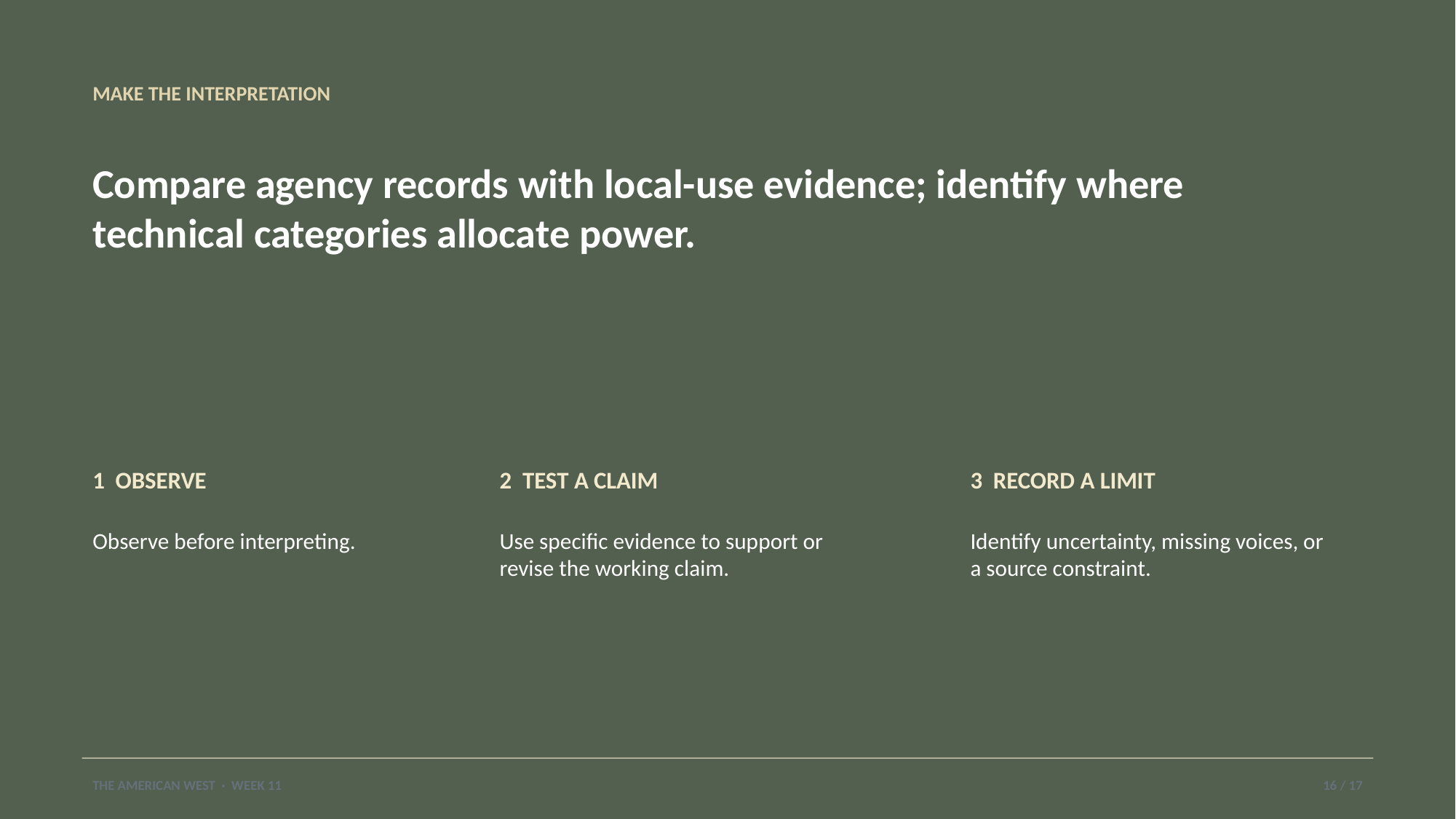

MAKE THE INTERPRETATION
Compare agency records with local-use evidence; identify where technical categories allocate power.
1  OBSERVE
2  TEST A CLAIM
3  RECORD A LIMIT
Observe before interpreting.
Use specific evidence to support or revise the working claim.
Identify uncertainty, missing voices, or a source constraint.

THE AMERICAN WEST  ·  WEEK 11
16 / 17